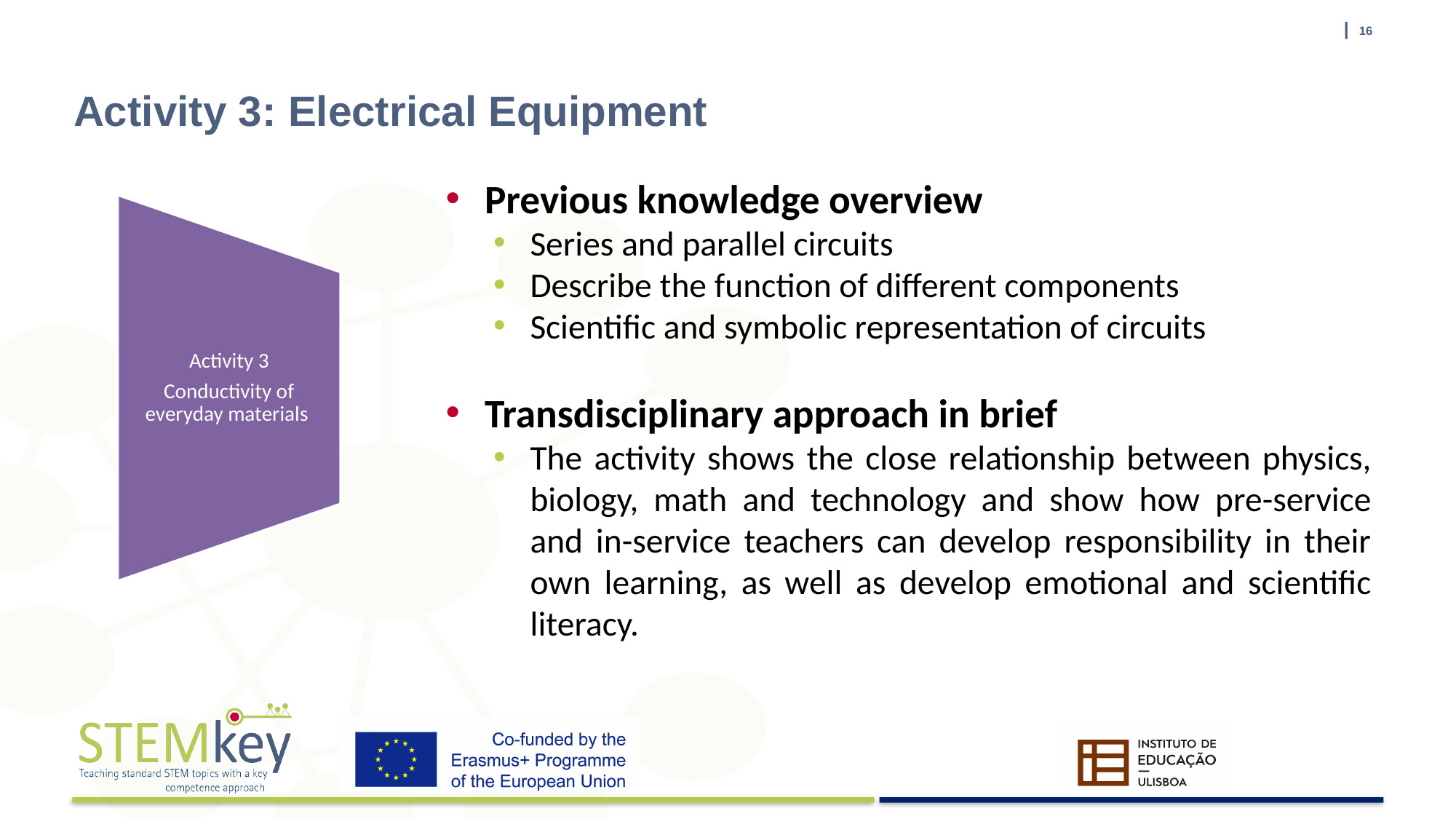

|  16
# Activity 3: Electrical Equipment
Previous knowledge overview
Series and parallel circuits
Describe the function of different components
Scientific and symbolic representation of circuits

Transdisciplinary approach in brief
The activity shows the close relationship between physics, biology, math and technology and show how pre-service and in-service teachers can develop responsibility in their own learning, as well as develop emotional and scientific literacy.
Activity 3
Conductivity of everyday materials